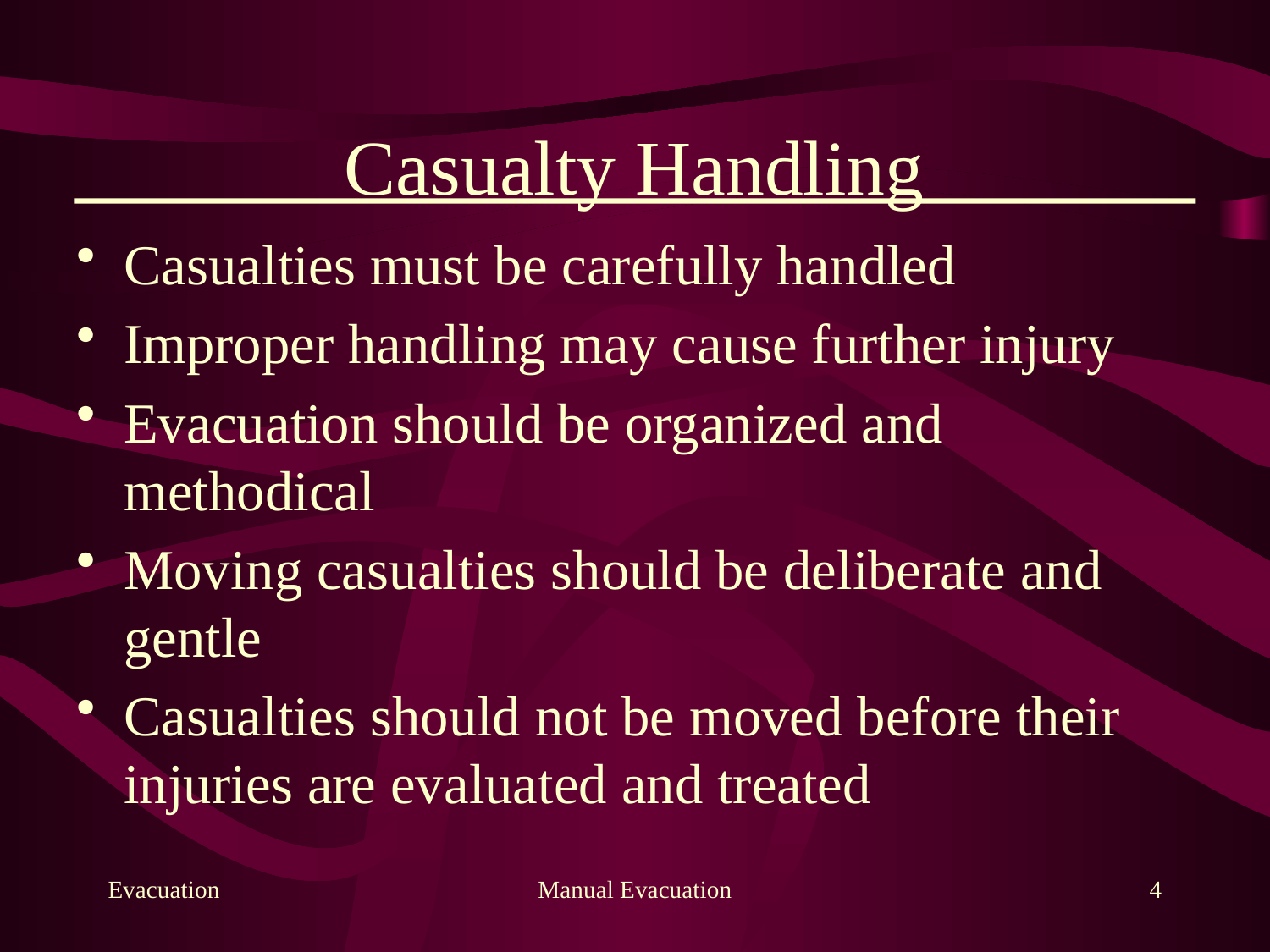

# Casualty Handling

Casualties must be carefully handled
Improper handling may cause further injury
Evacuation should be organized and methodical
Moving casualties should be deliberate and gentle
Casualties should not be moved before their injuries are evaluated and treated
Evacuation
Manual Evacuation
4